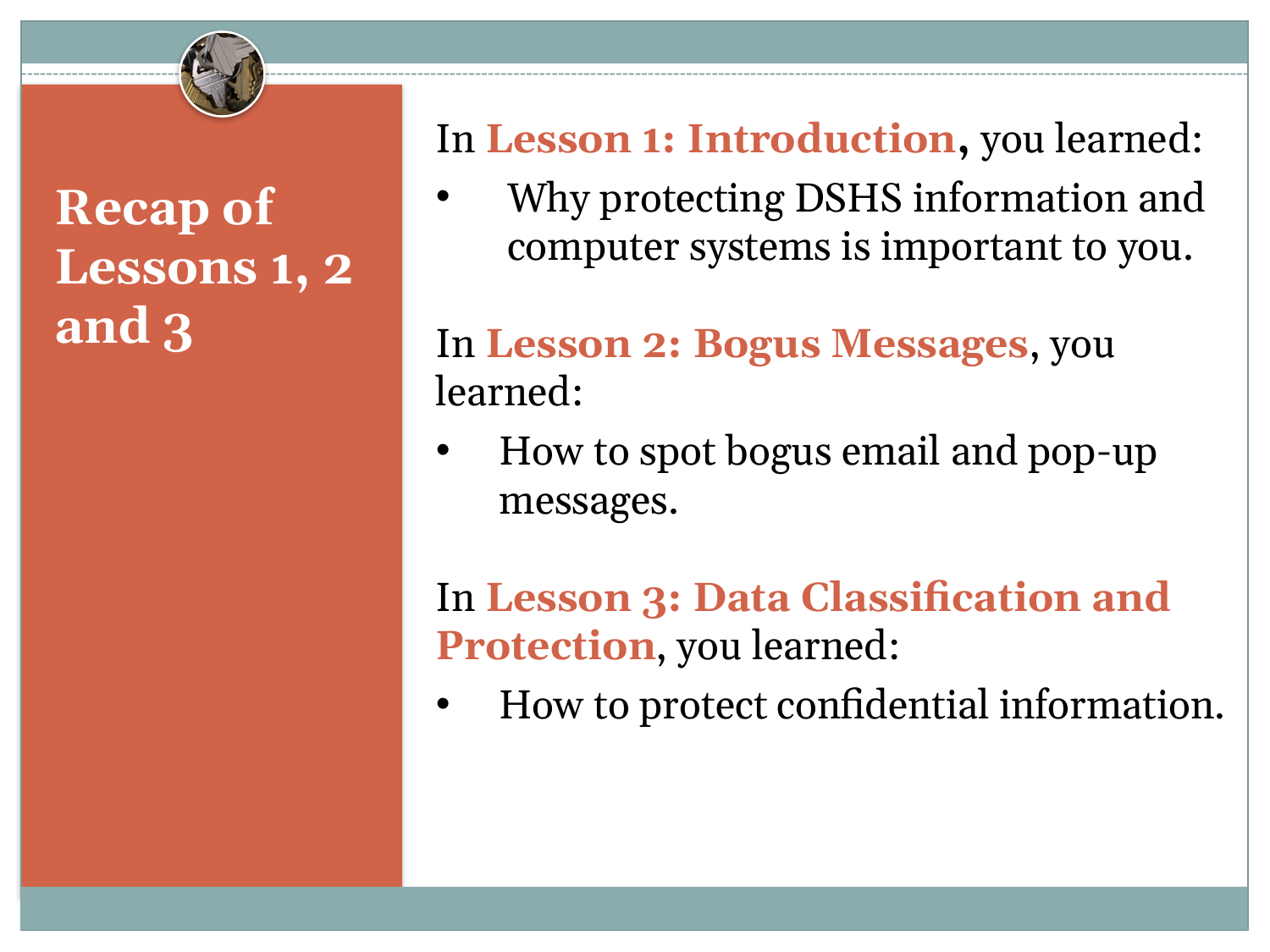

In Lesson 1: Introduction, you learned:
Why protecting DSHS information and computer systems is important to you.

In Lesson 2: Bogus Messages, you learned:
How to spot bogus email and pop-up messages.

In Lesson 3: Data Classification and Protection, you learned:
How to protect confidential information.
# Recap of Lessons 1, 2 and 3